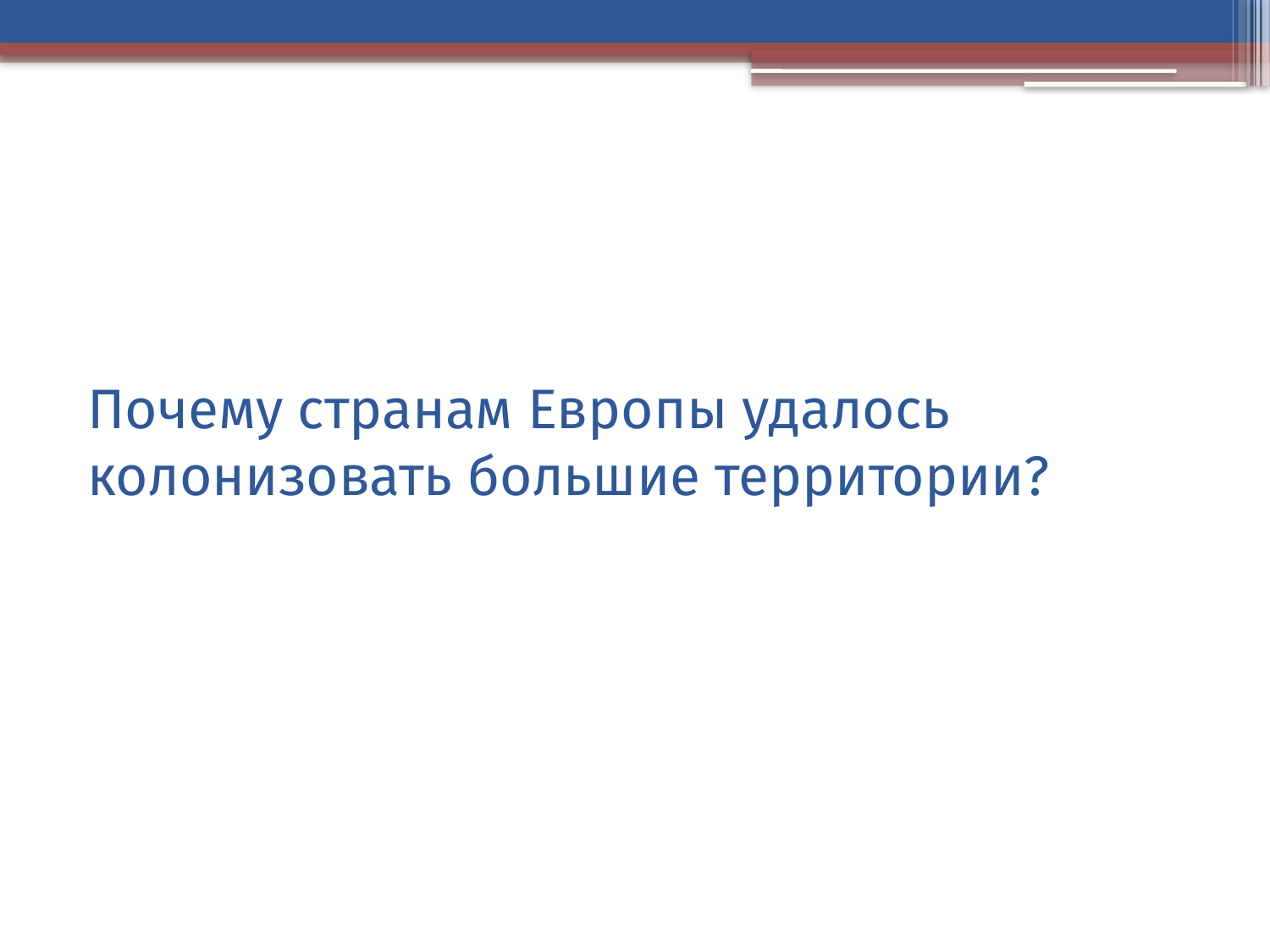

# Почему странам Европы удалось колонизовать большие территории?